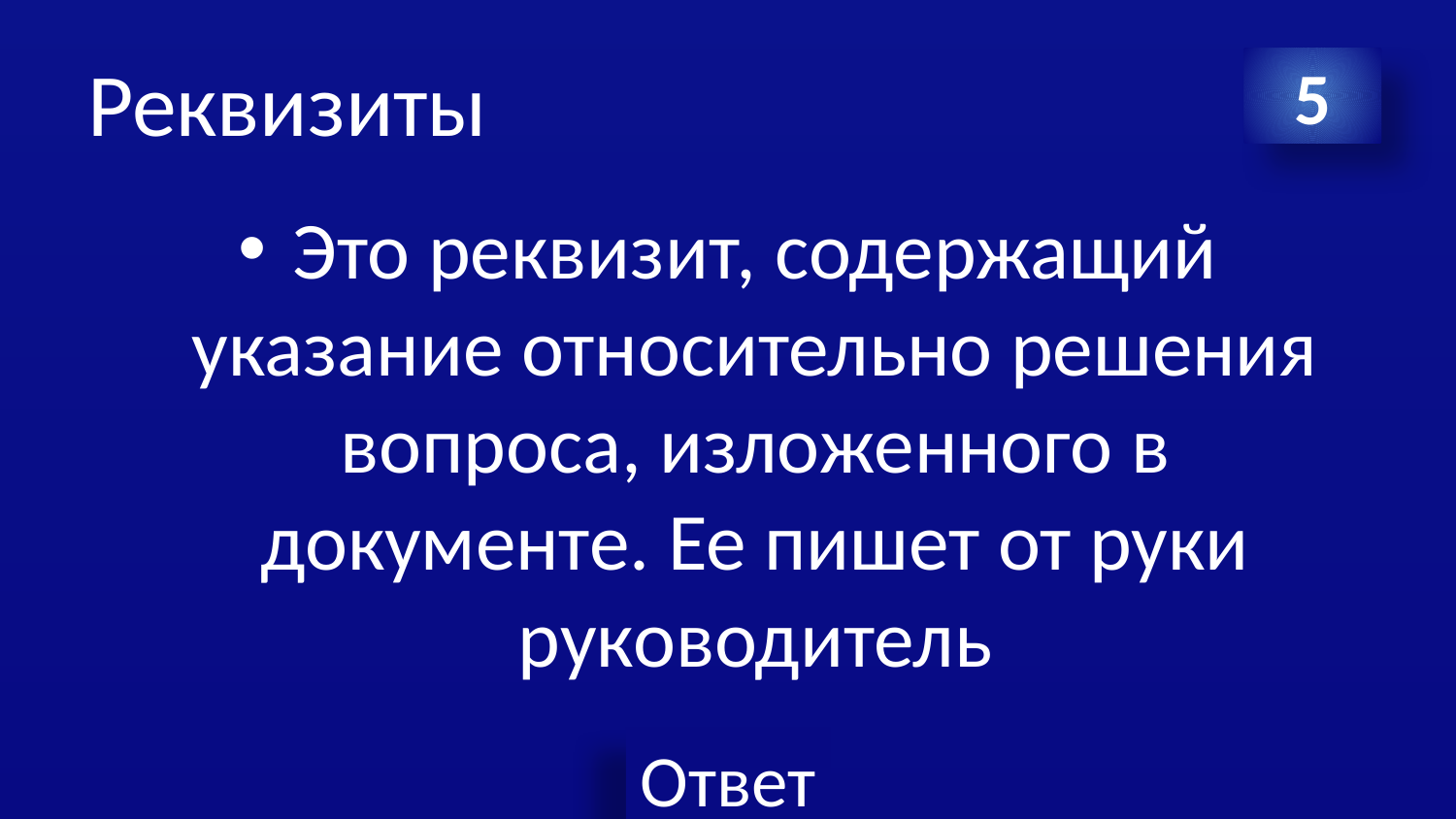

# Реквизиты
5
Это реквизит, содержащий указание относительно решения вопроса, изложенного в документе. Ее пишет от руки руководитель